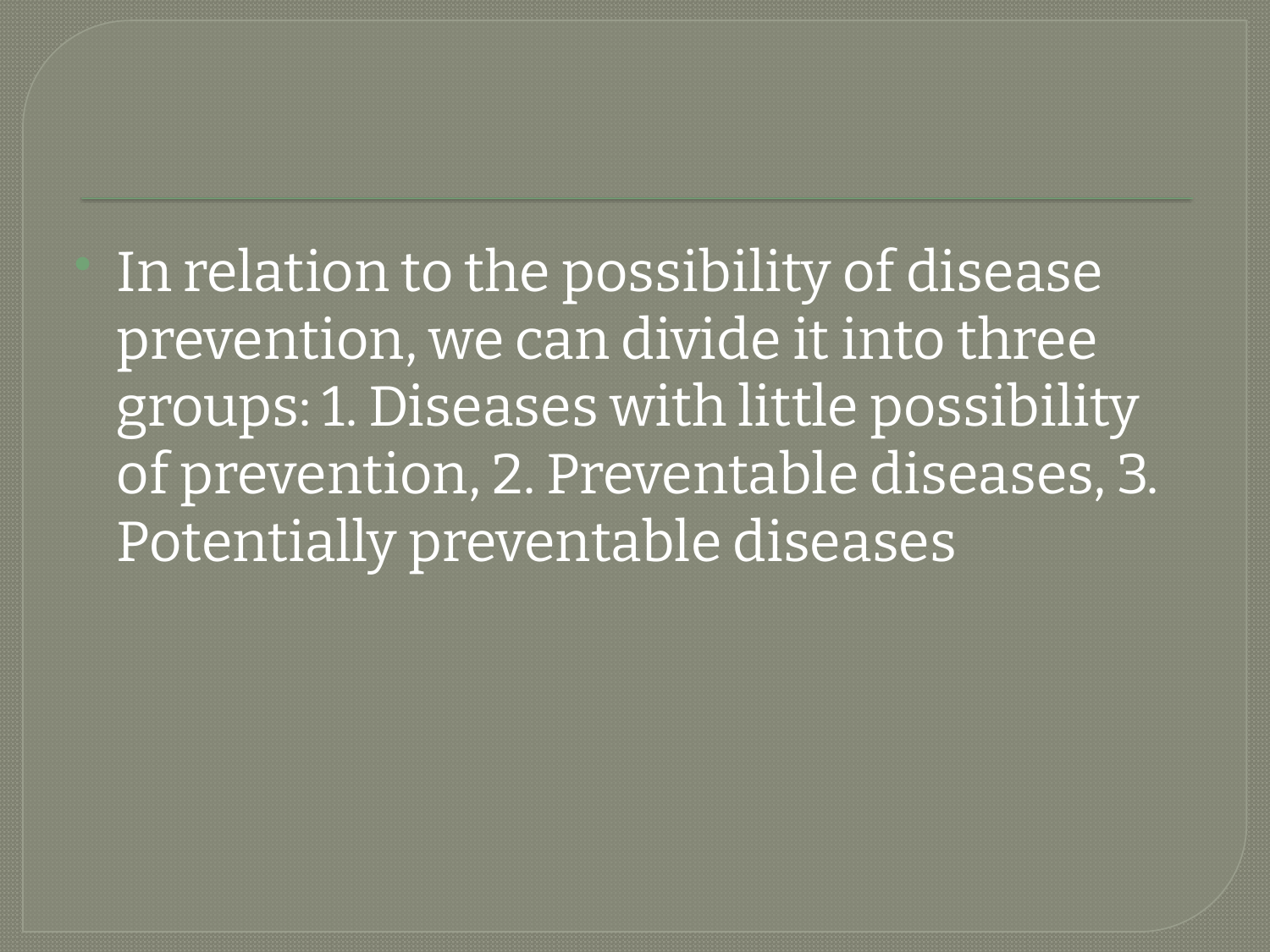

#
In relation to the possibility of disease prevention, we can divide it into three groups: 1. Diseases with little possibility of prevention, 2. Preventable diseases, 3. Potentially preventable diseases